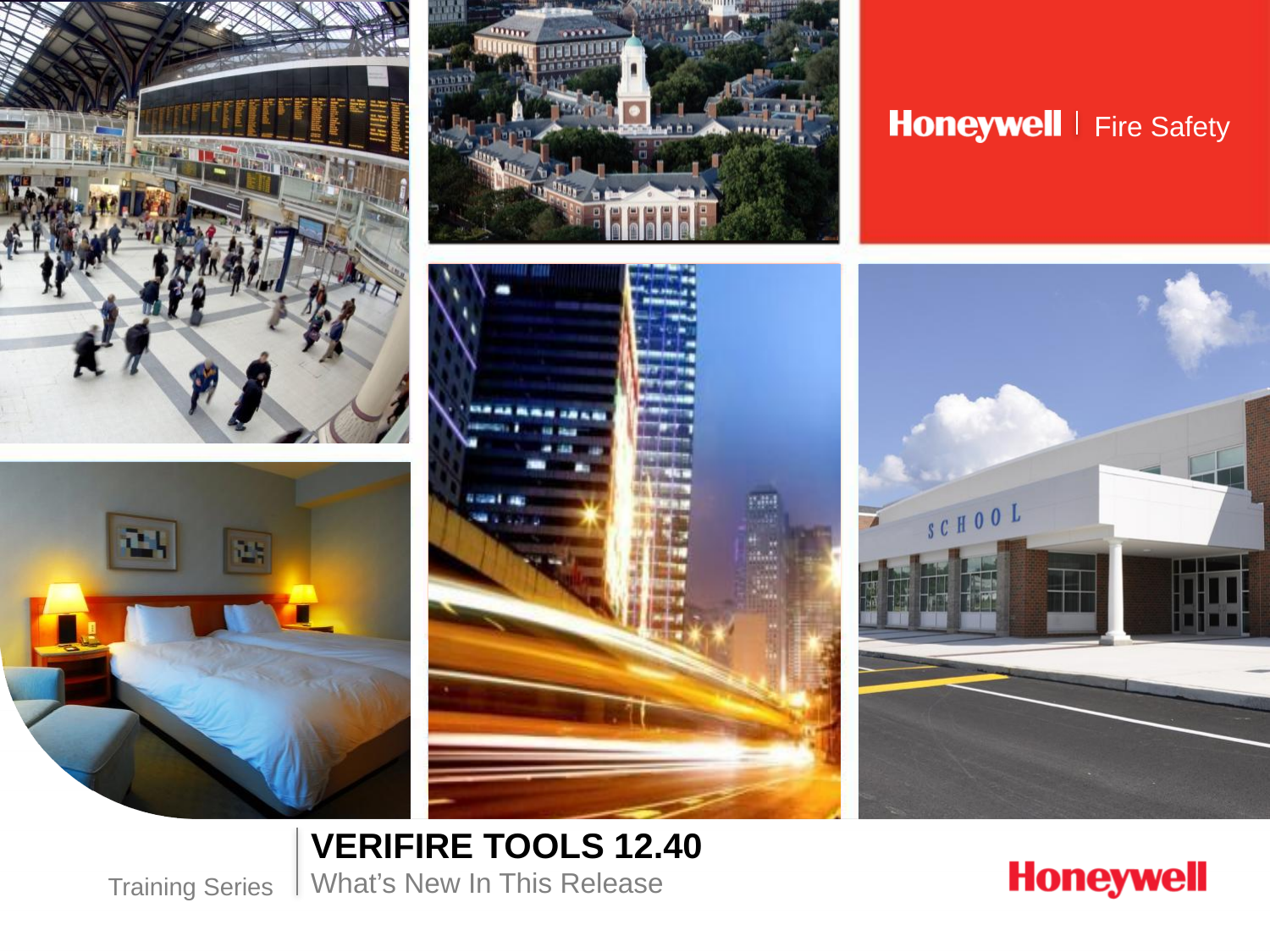

VeriFire Tools 12.40
What’s New In This Release
Training Series